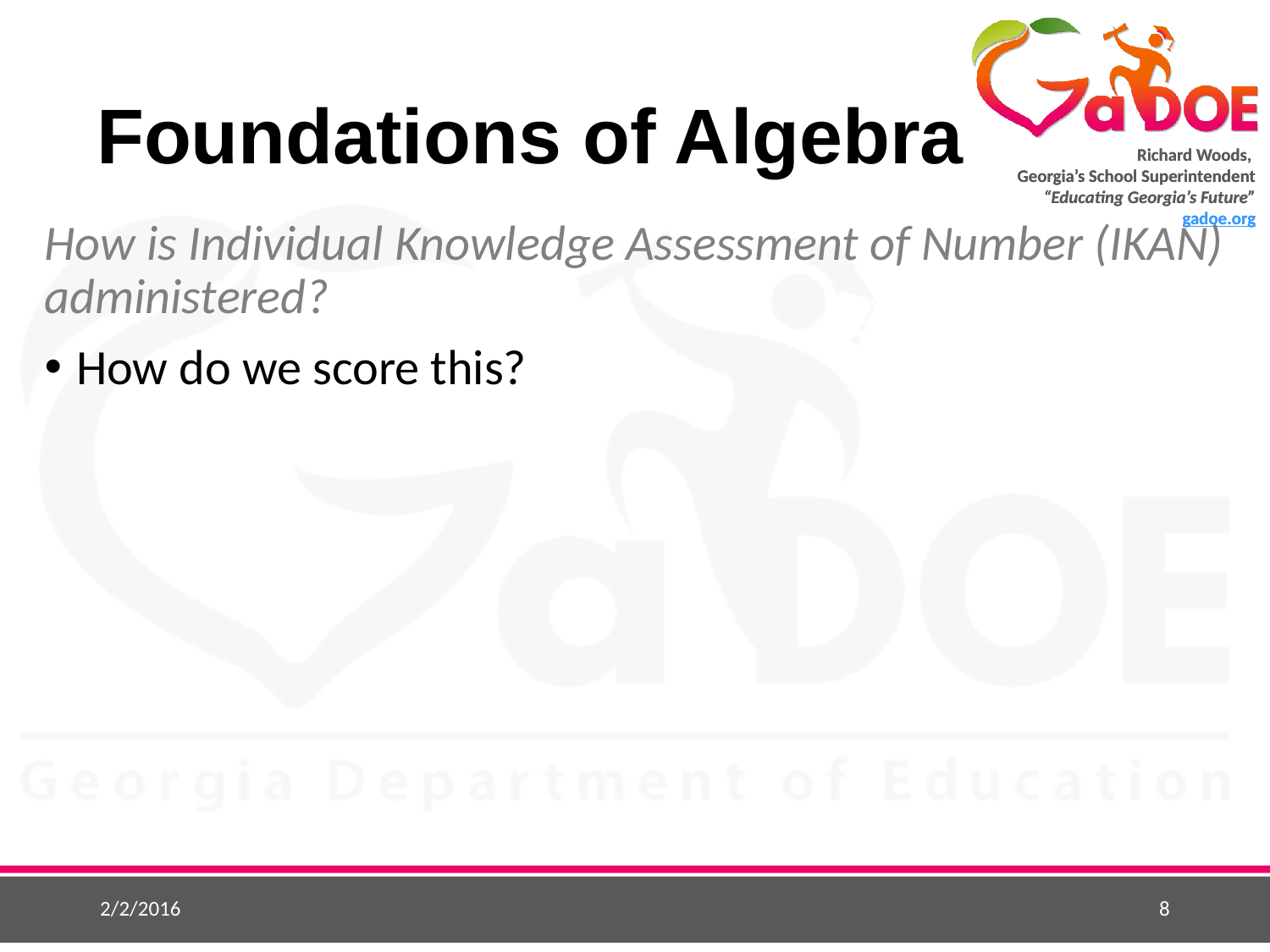

# Foundations of Algebra
How is Individual Knowledge Assessment of Number (IKAN) administered?
How do we score this?
2/2/2016
8